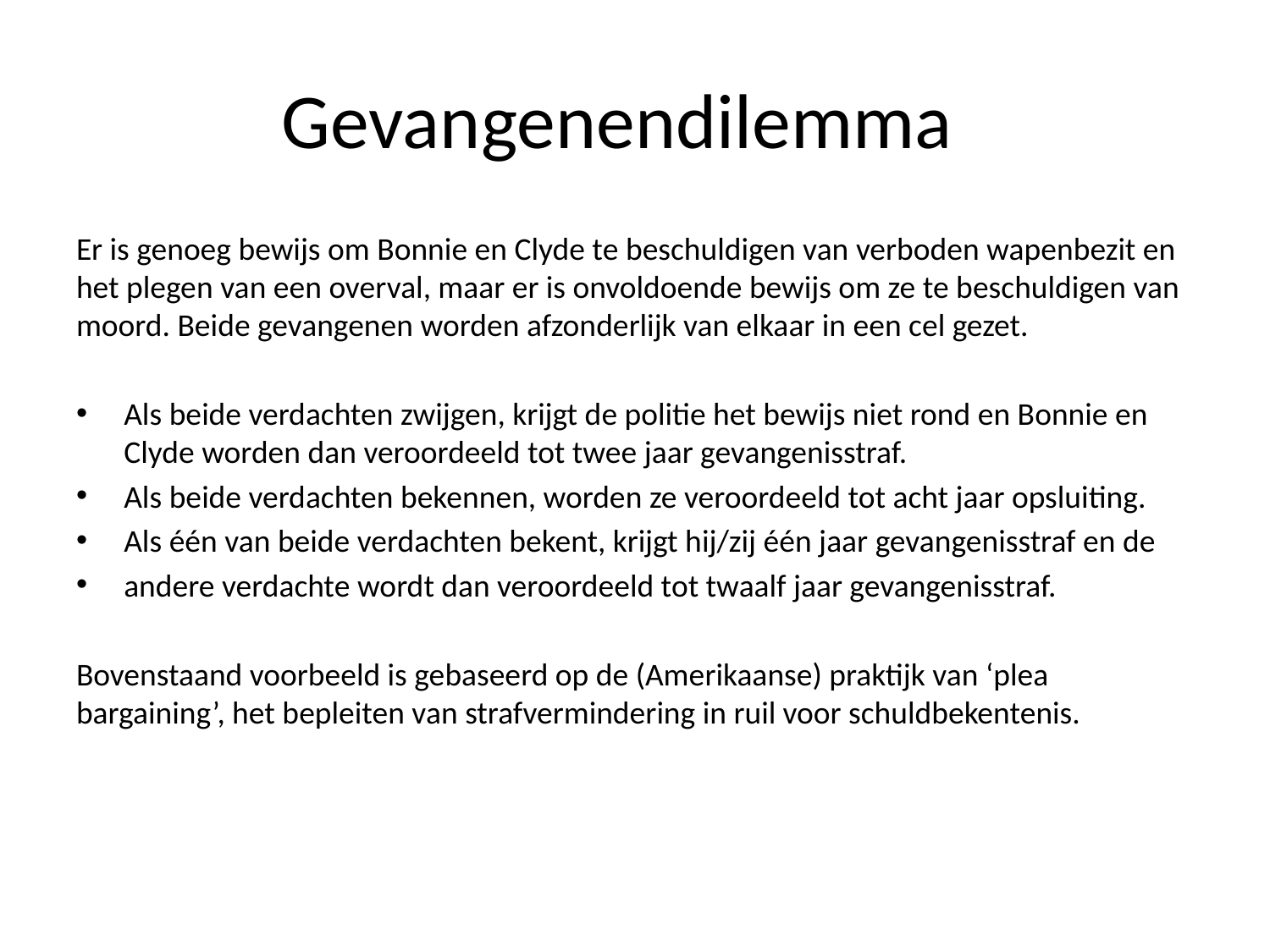

# Gevangenendilemma
Er is genoeg bewijs om Bonnie en Clyde te beschuldigen van verboden wapenbezit en het plegen van een overval, maar er is onvoldoende bewijs om ze te beschuldigen van moord. Beide gevangenen worden afzonderlijk van elkaar in een cel gezet.

Als beide verdachten zwijgen, krijgt de politie het bewijs niet rond en Bonnie en Clyde worden dan veroordeeld tot twee jaar gevangenisstraf.
Als beide verdachten bekennen, worden ze veroordeeld tot acht jaar opsluiting.
Als één van beide verdachten bekent, krijgt hij/zij één jaar gevangenisstraf en de
andere verdachte wordt dan veroordeeld tot twaalf jaar gevangenisstraf.

Bovenstaand voorbeeld is gebaseerd op de (Amerikaanse) praktijk van ‘plea bargaining’, het bepleiten van strafvermindering in ruil voor schuldbekentenis.